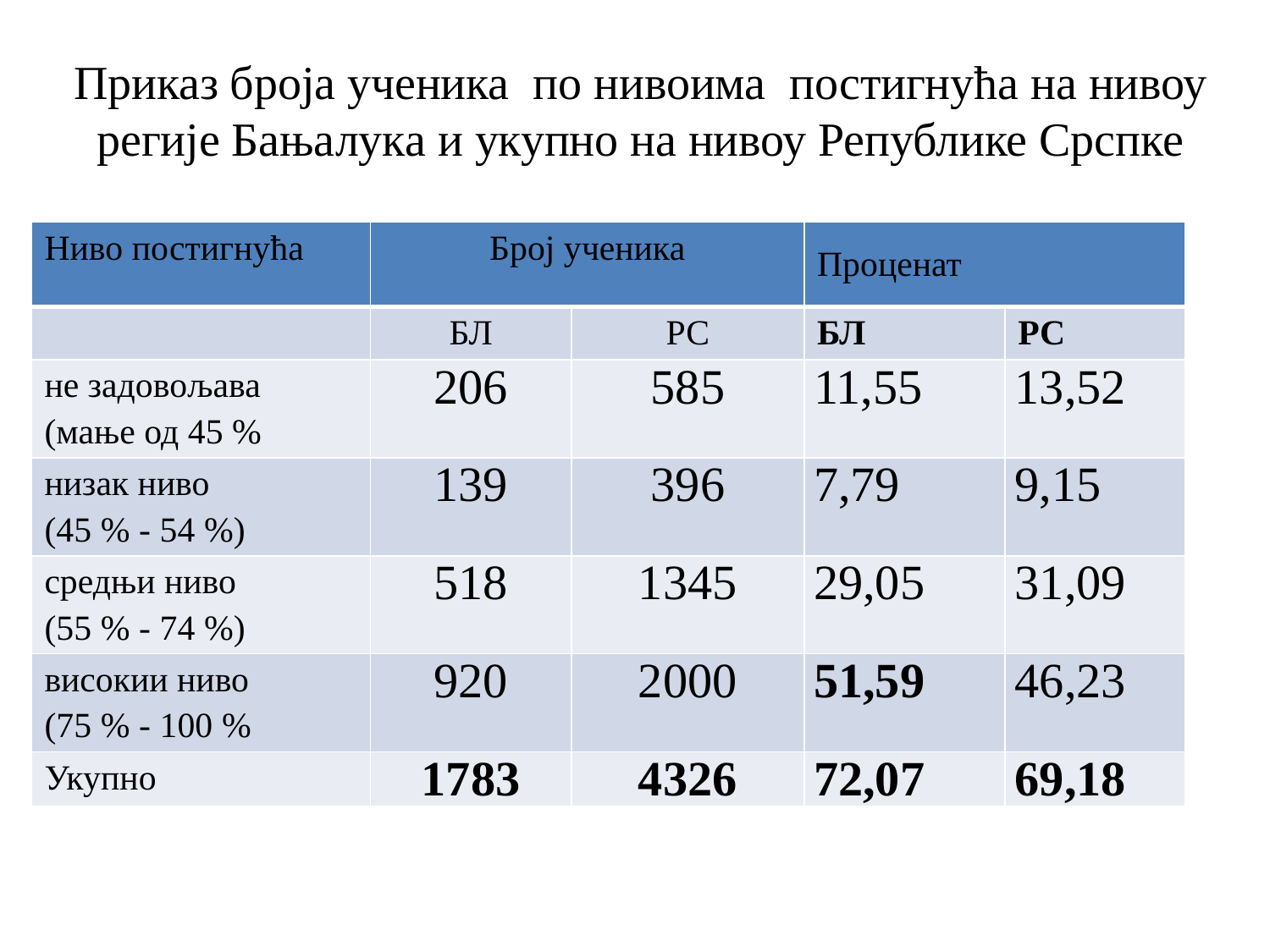

# Приказ броја ученика  по нивоима  постигнућа на нивоу регије Бањалука и укупно на нивоу Републике Срспке
| Ниво постигнућа | Број ученика |  | Проценат |  |
| --- | --- | --- | --- | --- |
|  | БЛ | РС | БЛ | РС |
| не задовољава (мање од 45 % | 206 | 585 | 11,55 | 13,52 |
| низак ниво (45 % - 54 %) | 139 | 396 | 7,79 | 9,15 |
| средњи ниво (55 % - 74 %) | 518 | 1345 | 29,05 | 31,09 |
| високии ниво (75 % - 100 % | 920 | 2000 | 51,59 | 46,23 |
| Укупно | 1783 | 4326 | 72,07 | 69,18 |